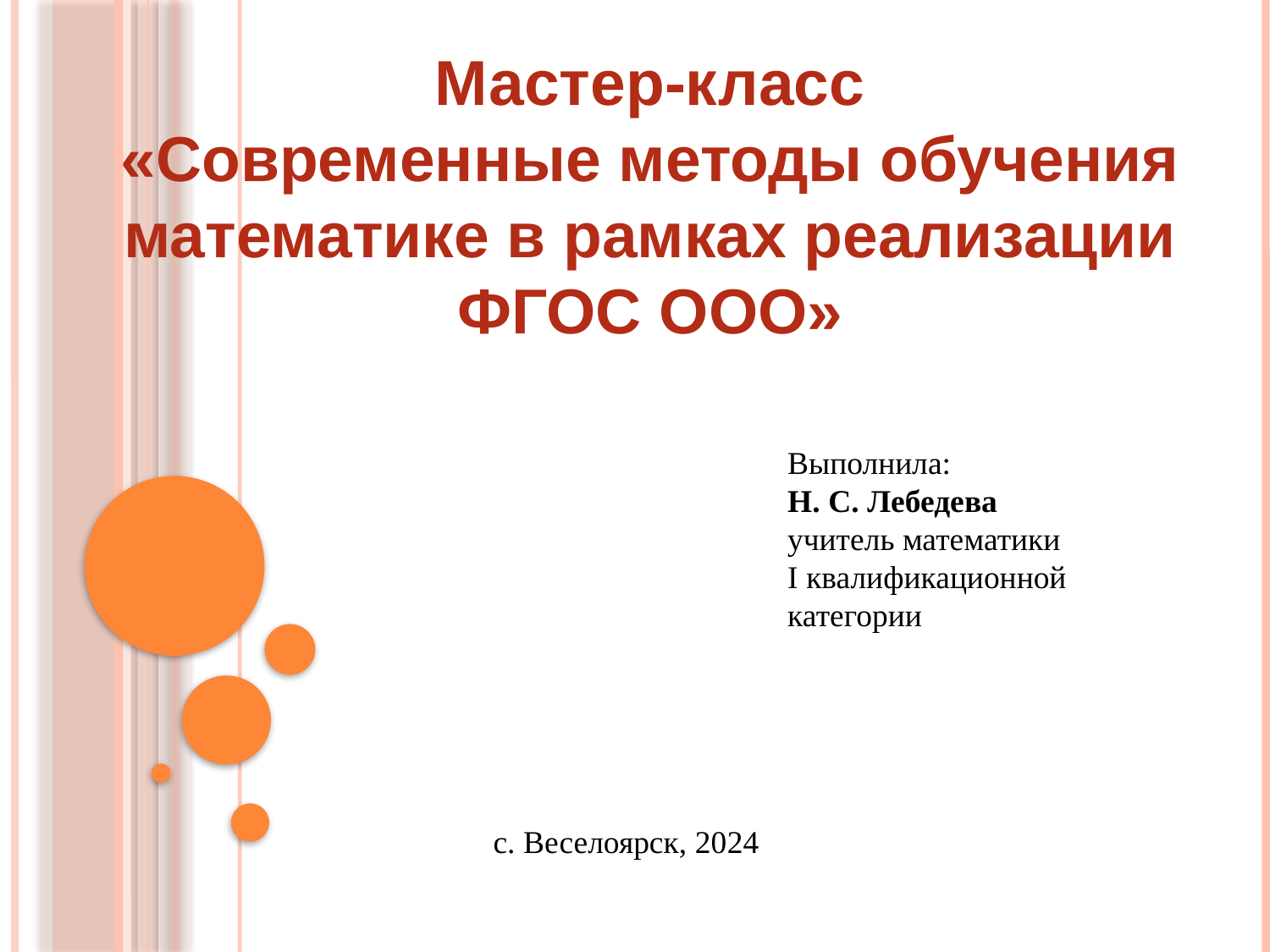

Мастер-класс
«Современные методы обучения математике в рамках реализации ФГОС ООО»
Выполнила:
Н. С. Лебедева
учитель математики
I квалификационной категории
с. Веселоярск, 2024